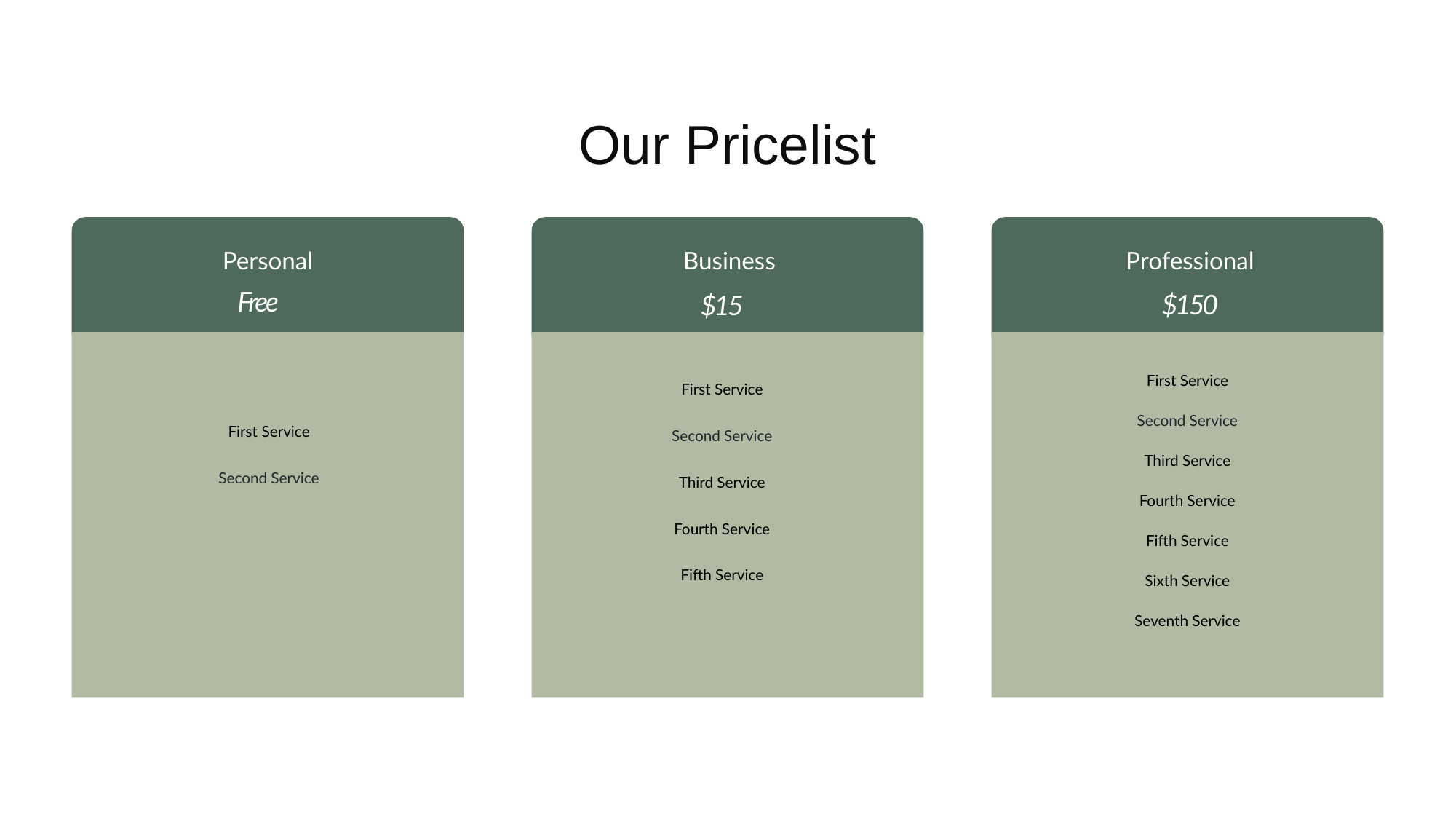

Our Pricelist

Personal
Business
Professional
Free
$150
$15

| First Service |
| --- |
| Second Service |
| Third Service |
| Fourth Service |
| Fifth Service |
| Sixth Service |
| Seventh Service |
| First Service |
| --- |
| Second Service |
| Third Service |
| Fourth Service |
| Fifth Service |
| First Service |
| --- |
| Second Service |